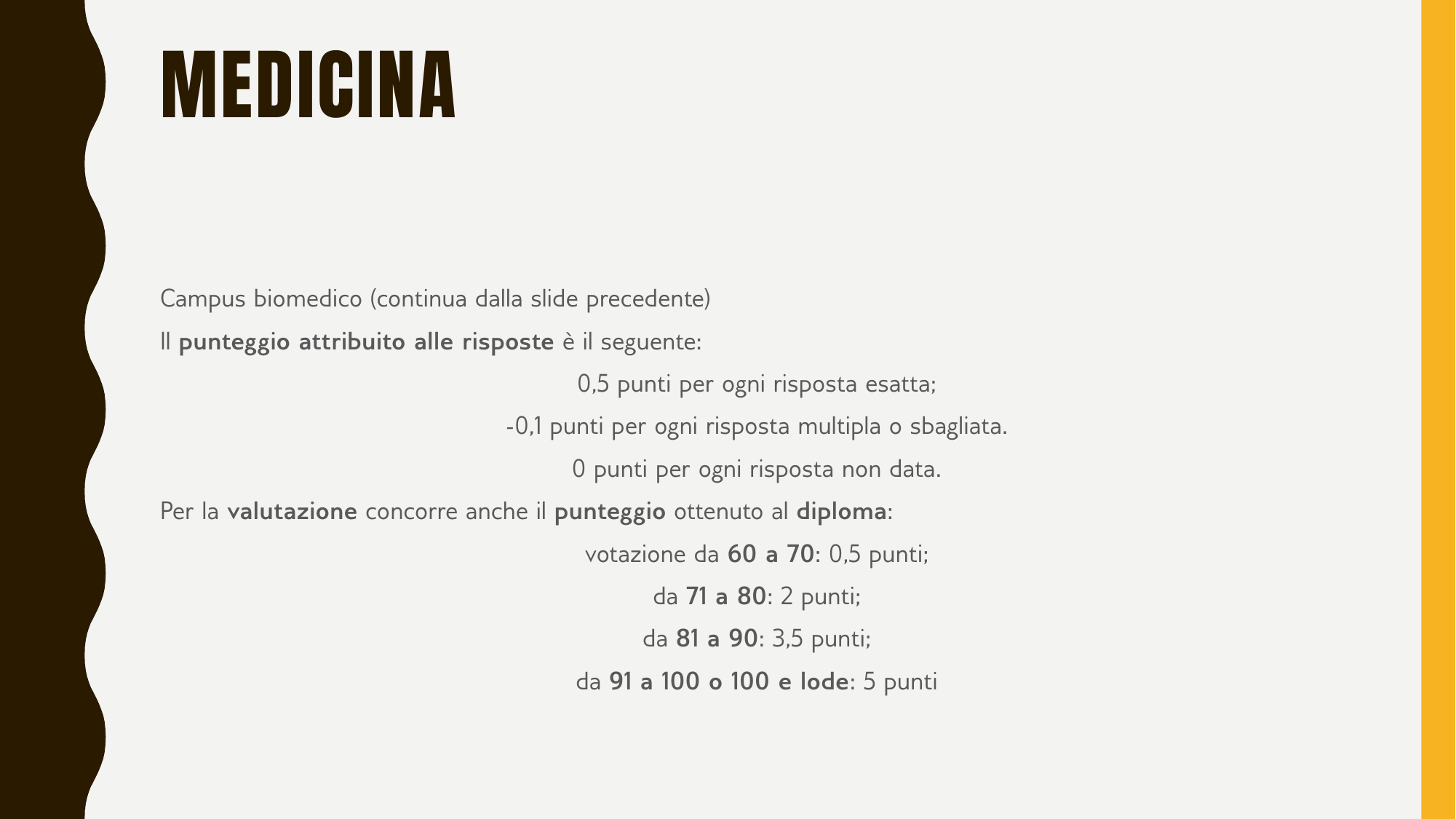

# medicina
Campus biomedico (continua dalla slide precedente)
Il punteggio attribuito alle risposte è il seguente:
0,5 punti per ogni risposta esatta;
-0,1 punti per ogni risposta multipla o sbagliata.
0 punti per ogni risposta non data.
Per la valutazione concorre anche il punteggio ottenuto al diploma:
votazione da 60 a 70: 0,5 punti;
da 71 a 80: 2 punti;
da 81 a 90: 3,5 punti;
da 91 a 100 o 100 e lode: 5 punti